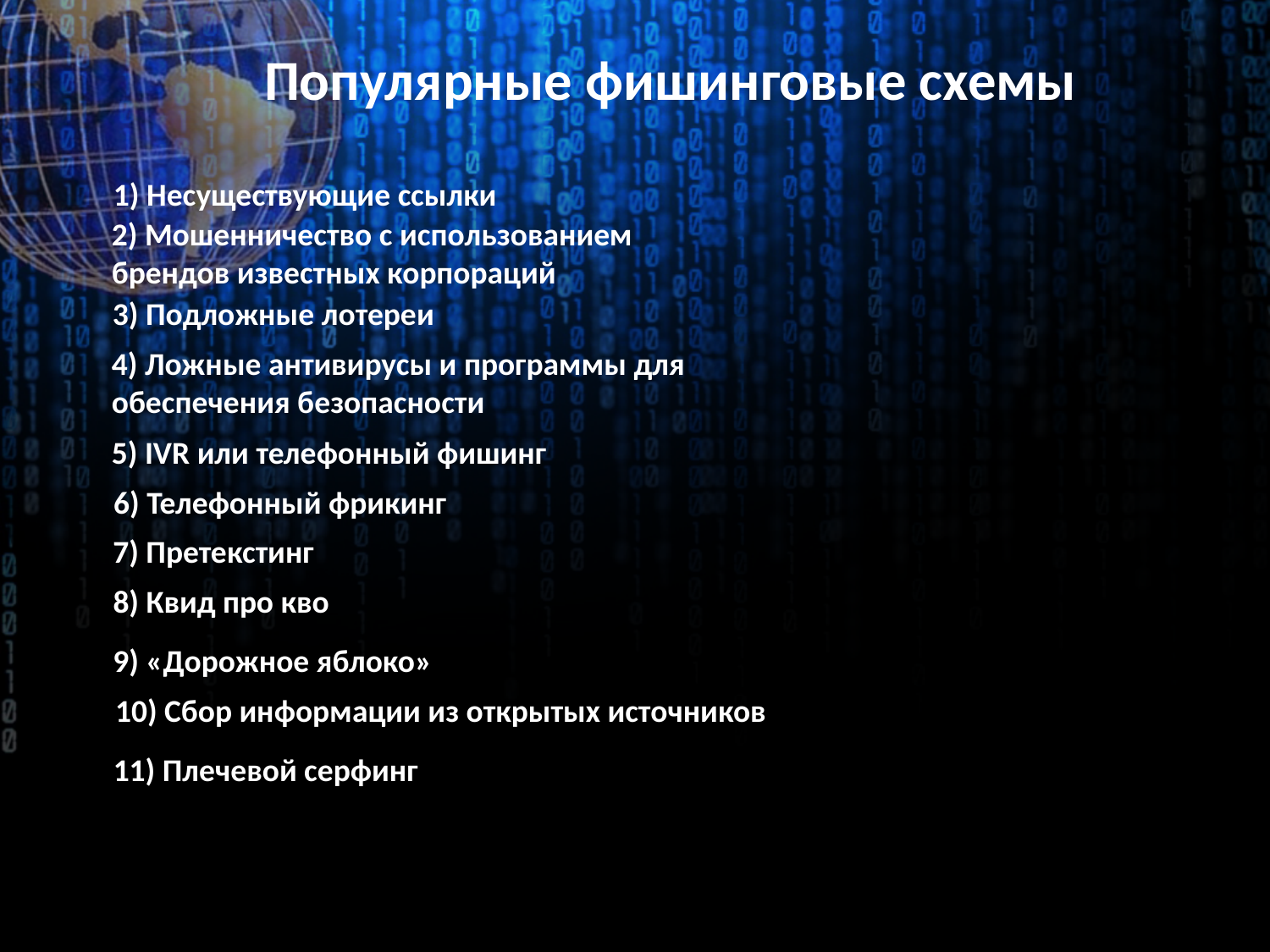

# Популярные фишинговые схемы
1) Несуществующие ссылки
2) Мошенничество с использованием брендов известных корпораций
3) Подложные лотереи
4) Ложные антивирусы и программы для обеспечения безопасности
 5) IVR или телефонный фишинг
6) Телефонный фрикинг
7) Претекстинг
8) Квид про кво
9) «Дорожное яблоко»
10) Сбор информации из открытых источников
11) Плечевой серфинг